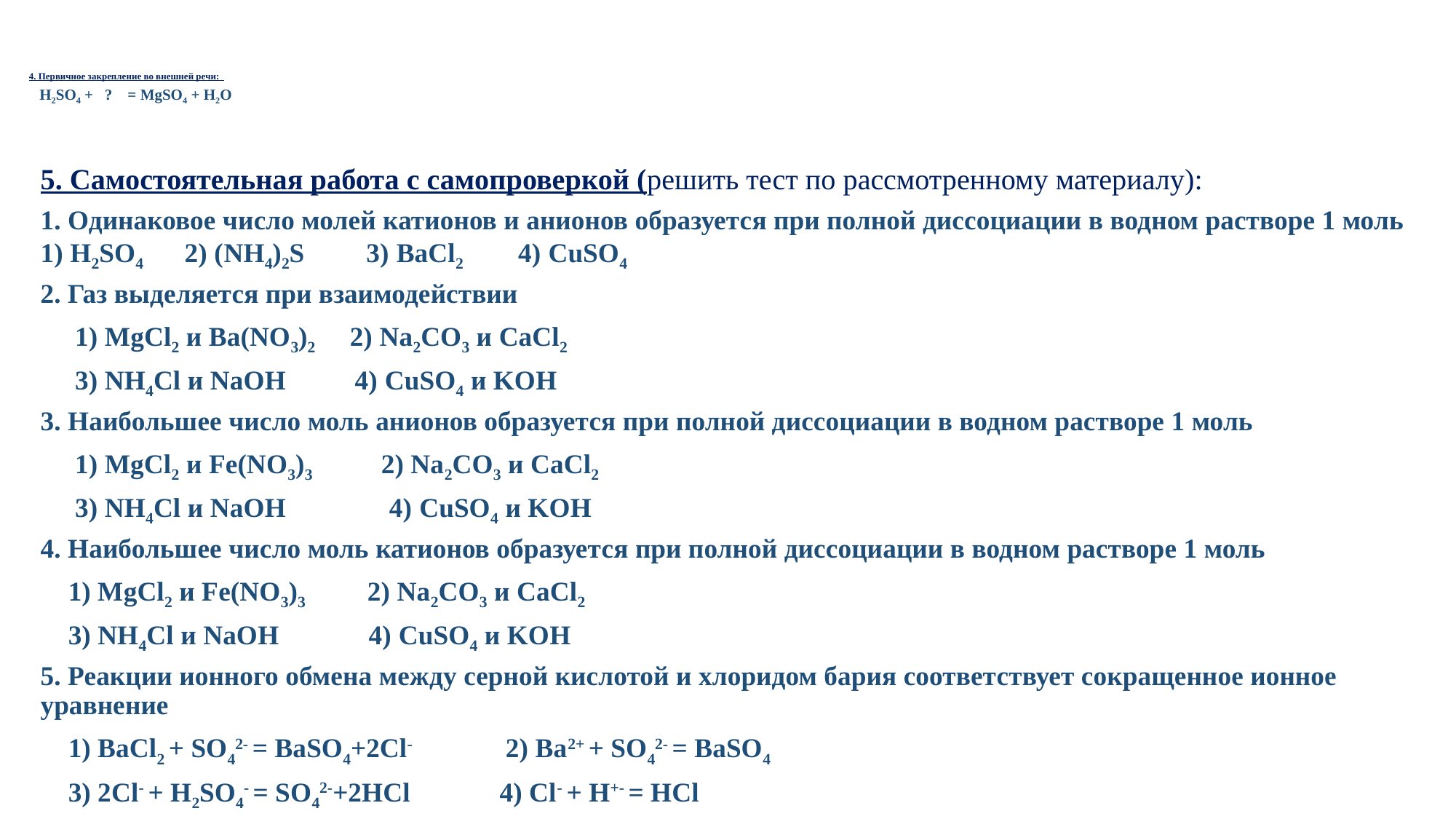

# 4. Первичное закрепление во внешней речи: H2SO4 +   ?    = MgSO4 + H2O
5. Самостоятельная работа с самопроверкой (решить тест по рассмотренному материалу):
1. Одинаковое число молей катионов и анионов образуется при полной диссоциации в водном растворе 1 моль   1) H2SO4      2) (NH4)2S         3) BaCl2        4) CuSO4
2. Газ выделяется при взаимодействии
     1) MgCl2 и Ba(NO3)2     2) Na2CO3 и CaCl2
     3) NH4Cl и NaOH          4) CuSO4 и KOH
3. Наибольшее число моль анионов образуется при полной диссоциации в водном растворе 1 моль
     1) MgCl2 и Fe(NO3)3          2) Na2CO3 и CaCl2
     3) NH4Cl и NaOH               4) CuSO4 и KOH
4. Наибольшее число моль катионов образуется при полной диссоциации в водном растворе 1 моль
    1) MgCl2 и Fe(NO3)3         2) Na2CO3 и CaCl2
    3) NH4Cl и NaOH             4) CuSO4 и KOH
5. Реакции ионного обмена между серной кислотой и хлоридом бария соответствует сокращенное ионное уравнение
    1) BaCl2 + SO42- = BaSO4+2Cl-              2) Ba2+ + SO42- = BaSO4
    3) 2Cl- + H2SO4- = SO42-+2HCl             4) Cl- + H+- = HCl